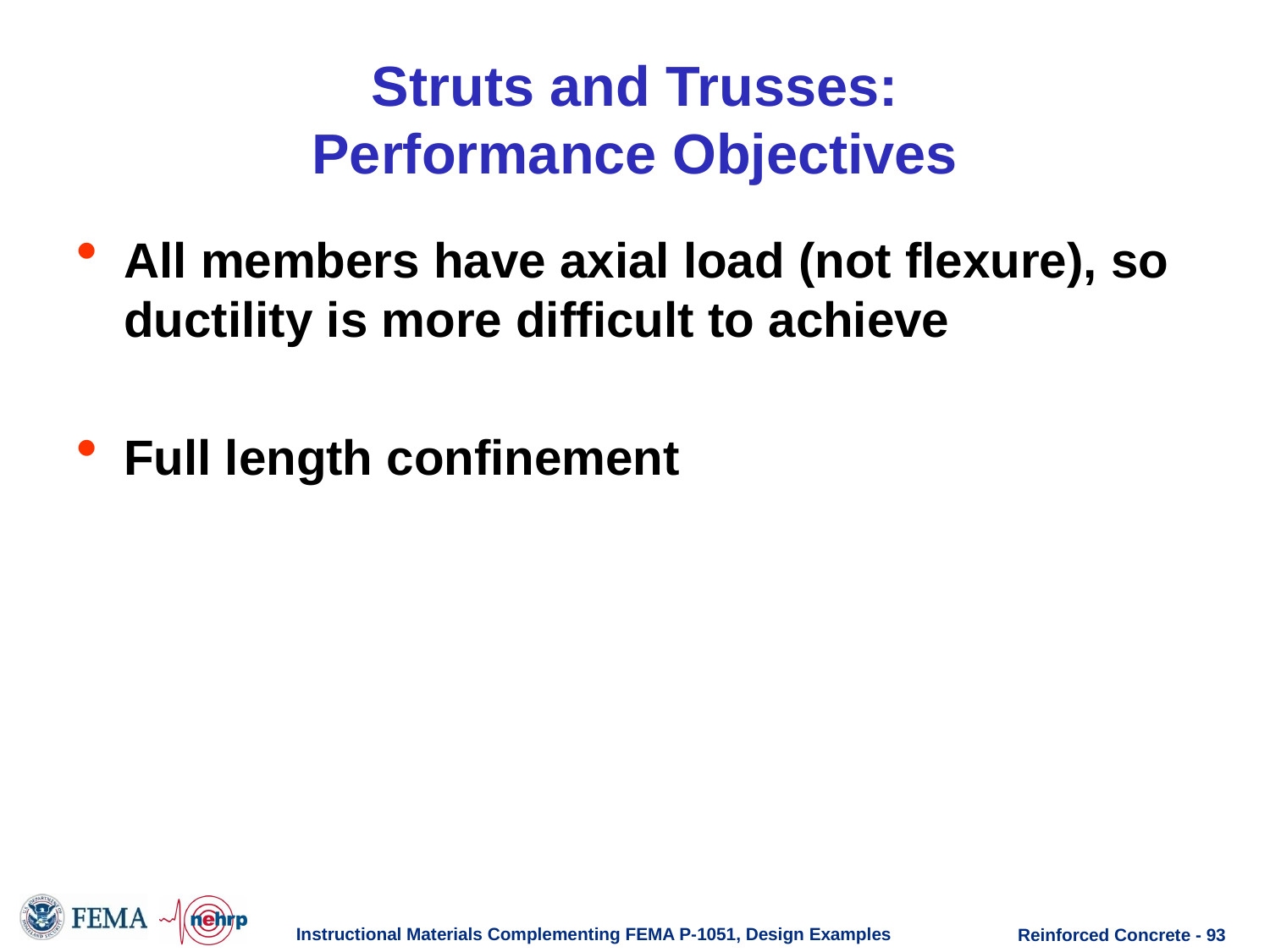

# Struts and Trusses: Performance Objectives
All members have axial load (not flexure), so ductility is more difficult to achieve

Full length confinement

Instructional Materials Complementing FEMA P-1051, Design Examples